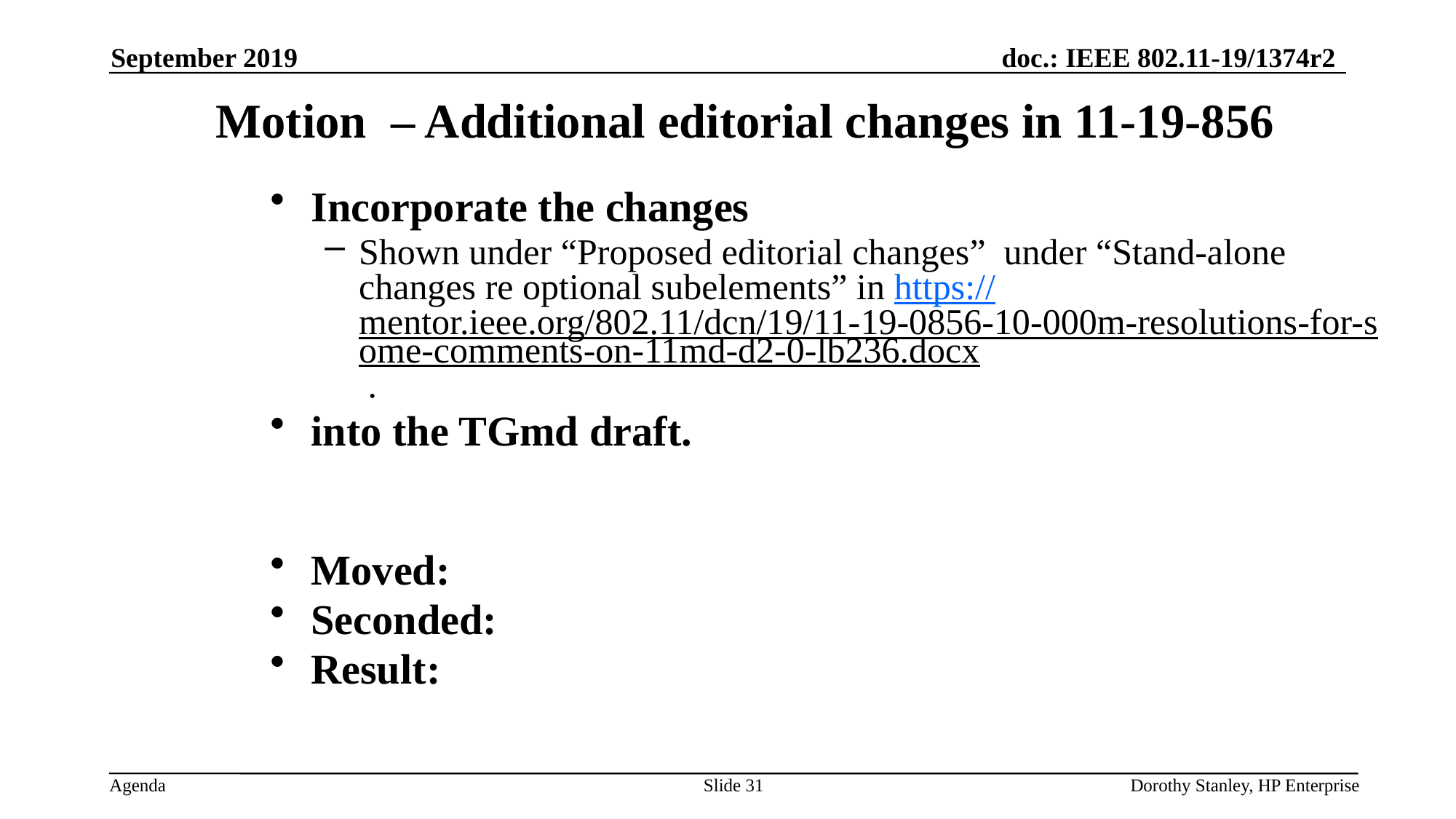

September 2019
Motion  – Additional editorial changes in 11-19-856
Incorporate the changes
Shown under “Proposed editorial changes”  under “Stand-alone changes re optional subelements” in https://mentor.ieee.org/802.11/dcn/19/11-19-0856-10-000m-resolutions-for-some-comments-on-11md-d2-0-lb236.docx .
into the TGmd draft.

Moved:
Seconded:
Result:

Slide 31
Dorothy Stanley, HP Enterprise